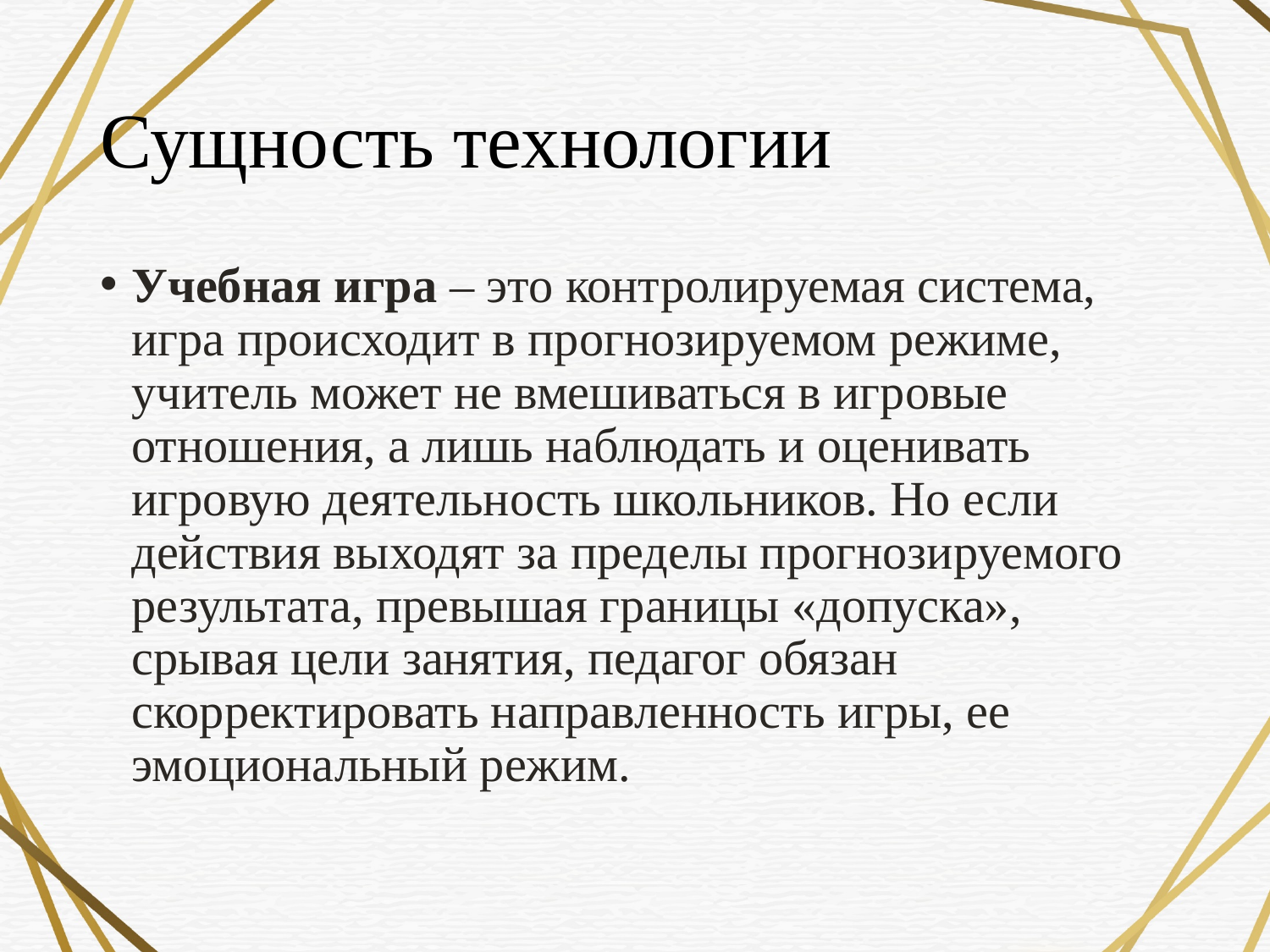

# Сущность технологии
Учебная игра – это контролируемая система, игра происходит в прогнозируемом режиме, учитель может не вмешиваться в игровые отношения, а лишь наблюдать и оценивать игровую деятельность школьников. Но если действия выходят за пределы прогнозируемого результата, превышая границы «допуска», срывая цели занятия, педагог обязан скорректировать направленность игры, ее эмоциональный режим.